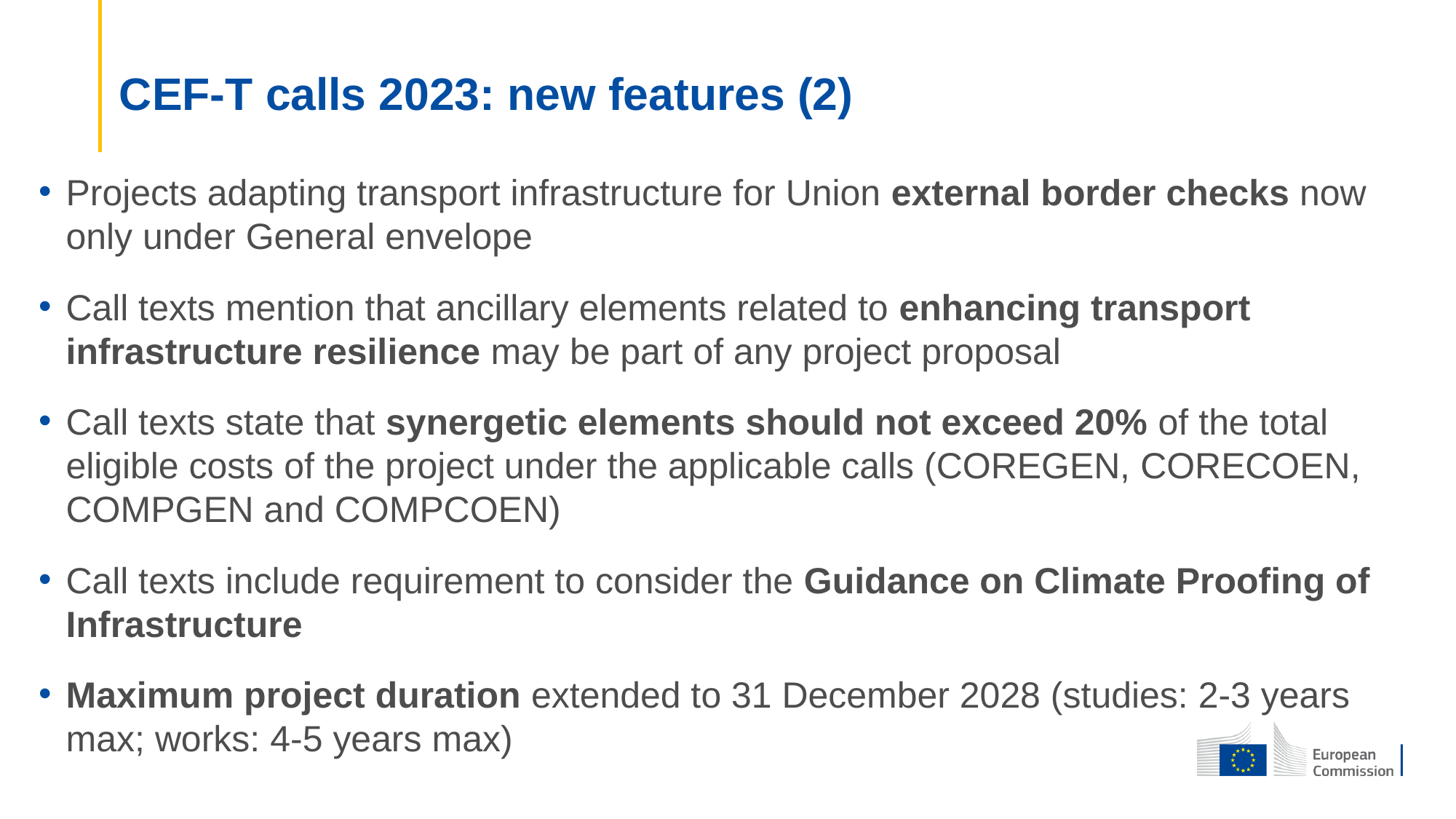

# CEF-T calls 2023: new features (2)
Projects adapting transport infrastructure for Union external border checks now only under General envelope
Call texts mention that ancillary elements related to enhancing transport infrastructure resilience may be part of any project proposal
Call texts state that synergetic elements should not exceed 20% of the total eligible costs of the project under the applicable calls (COREGEN, CORECOEN, COMPGEN and COMPCOEN)
Call texts include requirement to consider the Guidance on Climate Proofing of Infrastructure
Maximum project duration extended to 31 December 2028 (studies: 2-3 years max; works: 4-5 years max)